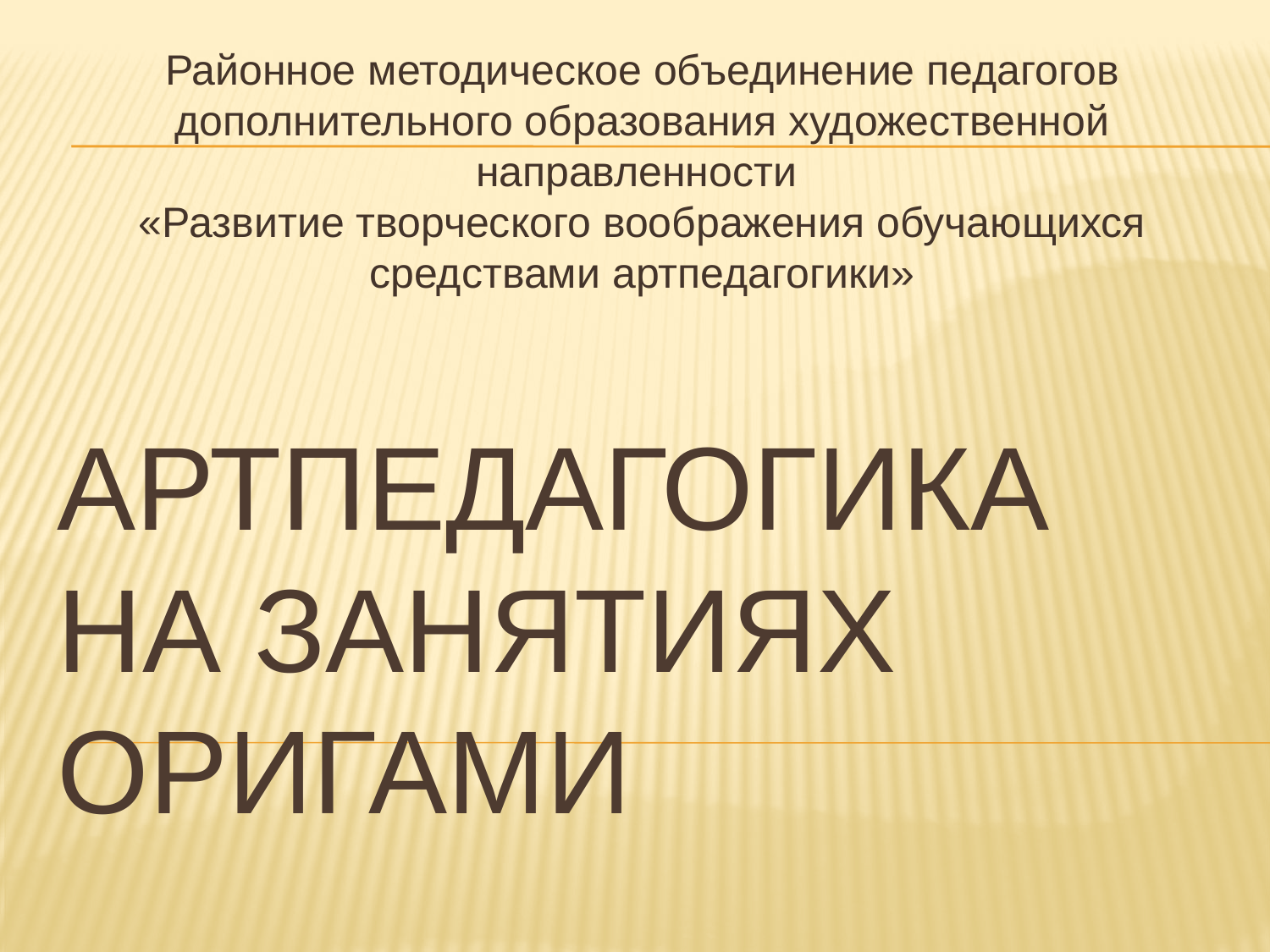

Районное методическое объединение педагогов дополнительного образования художественной направленности
«Развитие творческого воображения обучающихся средствами артпедагогики»
АРТпедагогика на занятиях оригами

Денисенко В.Ф., ПЕДАГОГ ДОПОЛНИТЕЛЬНОГО ОБРАЗОВАНИЯ       мкоу До ЦДТ МО Павловский район